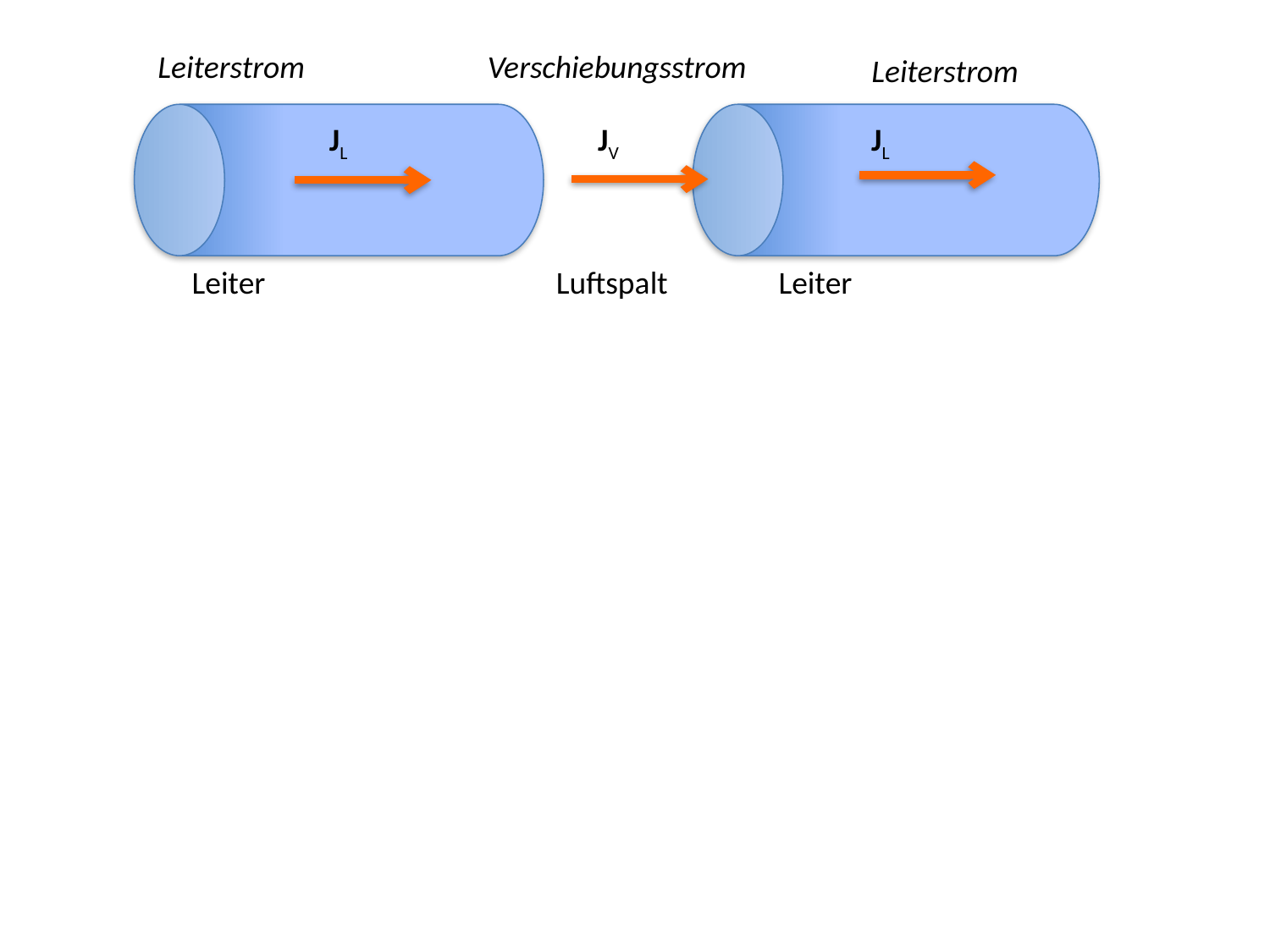

Leiterstrom
Verschiebungsstrom
Leiterstrom
JL
JV
JL
Leiter
Luftspalt
Leiter